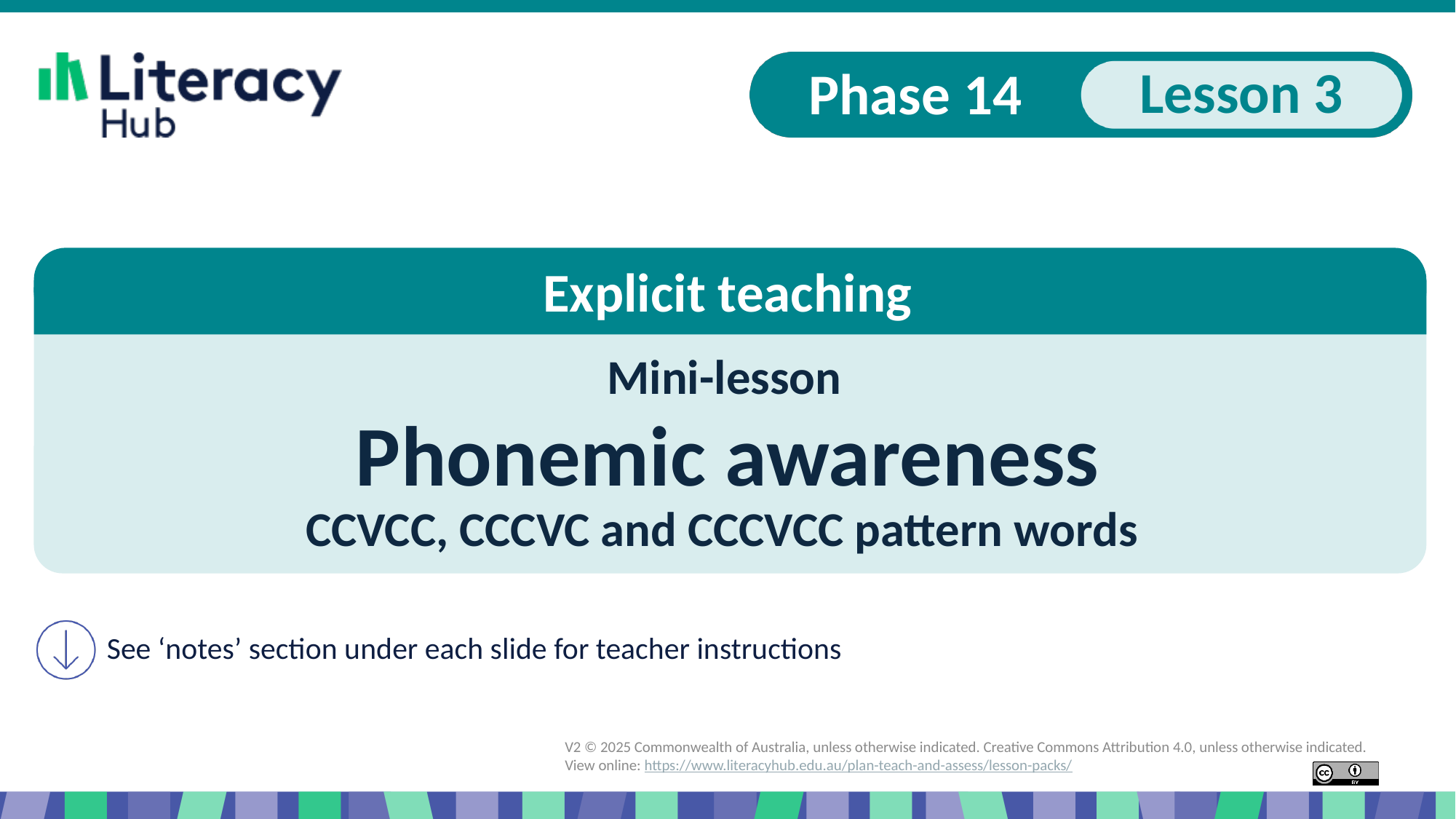

Explicit teaching
Mini-lesson
Phonemic awareness
CCVCC, CCCVC and CCCVCC pattern words